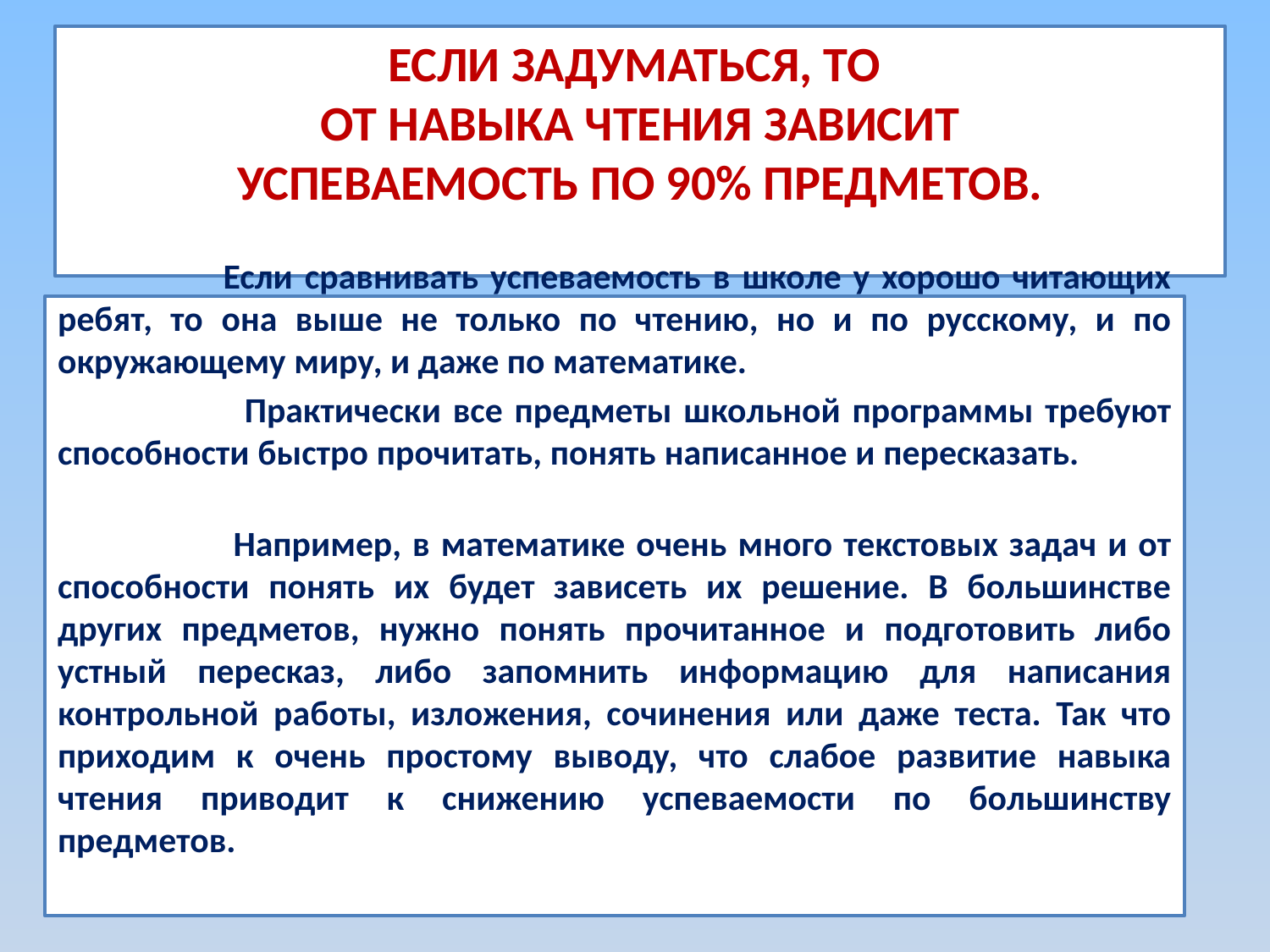

# Если задуматься, то от навыка чтения зависит успеваемость по 90% предметов.

               Если сравнивать успеваемость в школе у хорошо читающих ребят, то она выше не только по чтению, но и по русскому, и по окружающему миру, и даже по математике.
                Практически все предметы школьной программы требуют способности быстро прочитать, понять написанное и пересказать.
                Например, в математике очень много текстовых задач и от способности понять их будет зависеть их решение. В большинстве других предметов, нужно понять прочитанное и подготовить либо устный пересказ, либо запомнить информацию для написания контрольной работы, изложения, сочинения или даже теста. Так что приходим к очень простому выводу, что слабое развитие навыка чтения приводит к снижению успеваемости по большинству предметов.